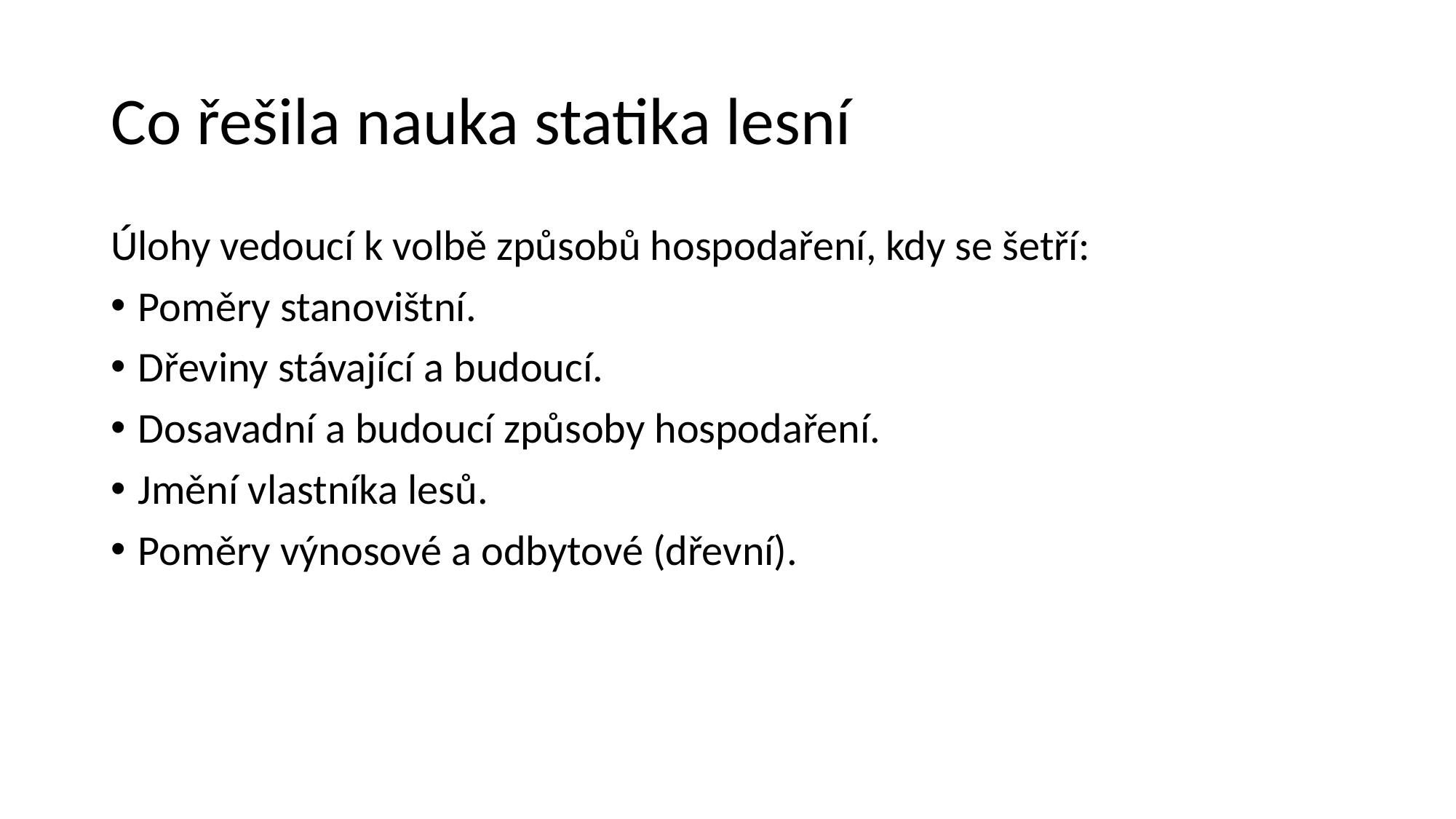

# Co řešila nauka statika lesní
Úlohy vedoucí k volbě způsobů hospodaření, kdy se šetří:
Poměry stanovištní.
Dřeviny stávající a budoucí.
Dosavadní a budoucí způsoby hospodaření.
Jmění vlastníka lesů.
Poměry výnosové a odbytové (dřevní).